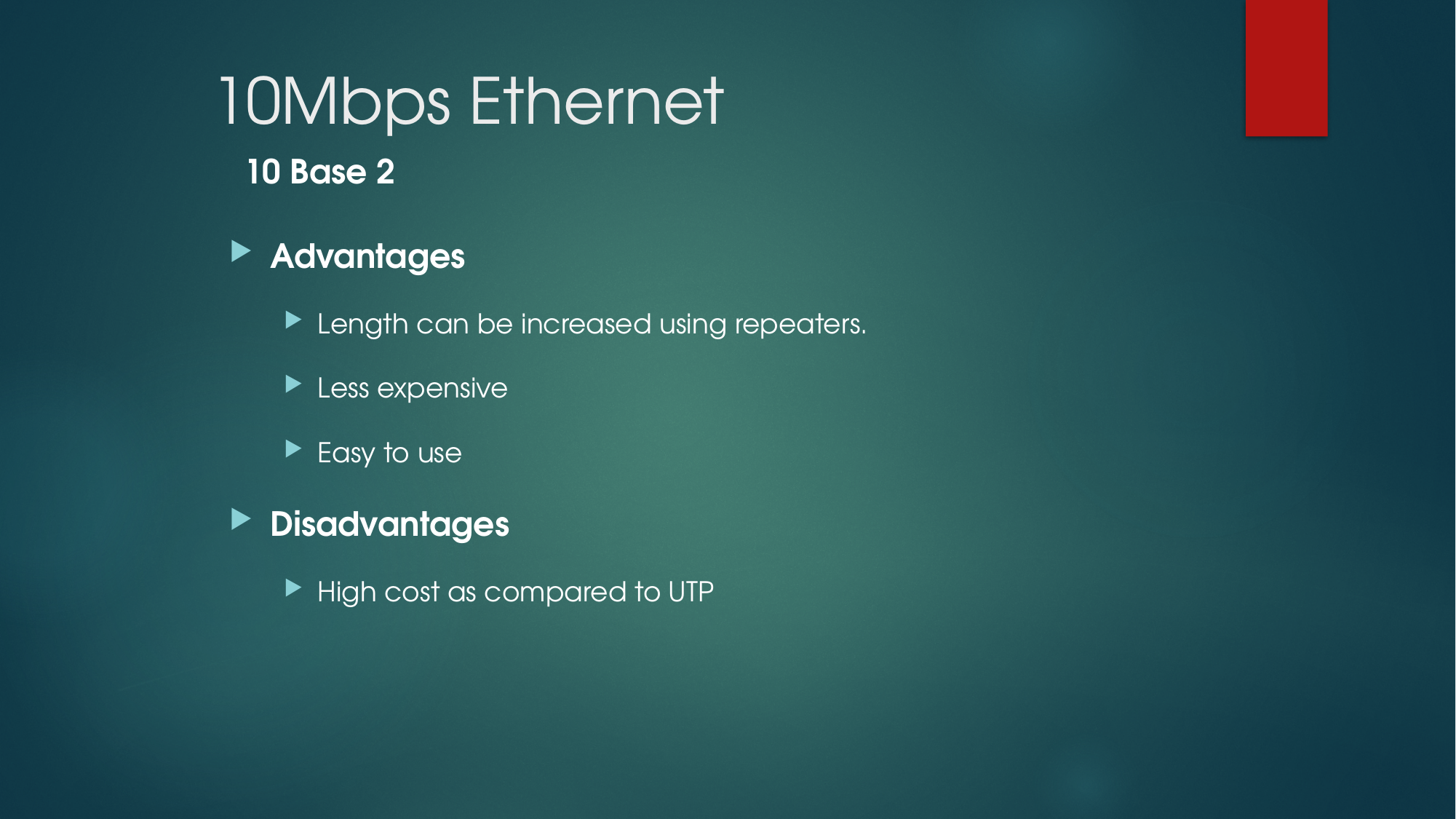

# 10Mbps Ethernet
10 Base 2
Advantages
Length can be increased using repeaters.
Less expensive
Easy to use
Disadvantages
High cost as compared to UTP